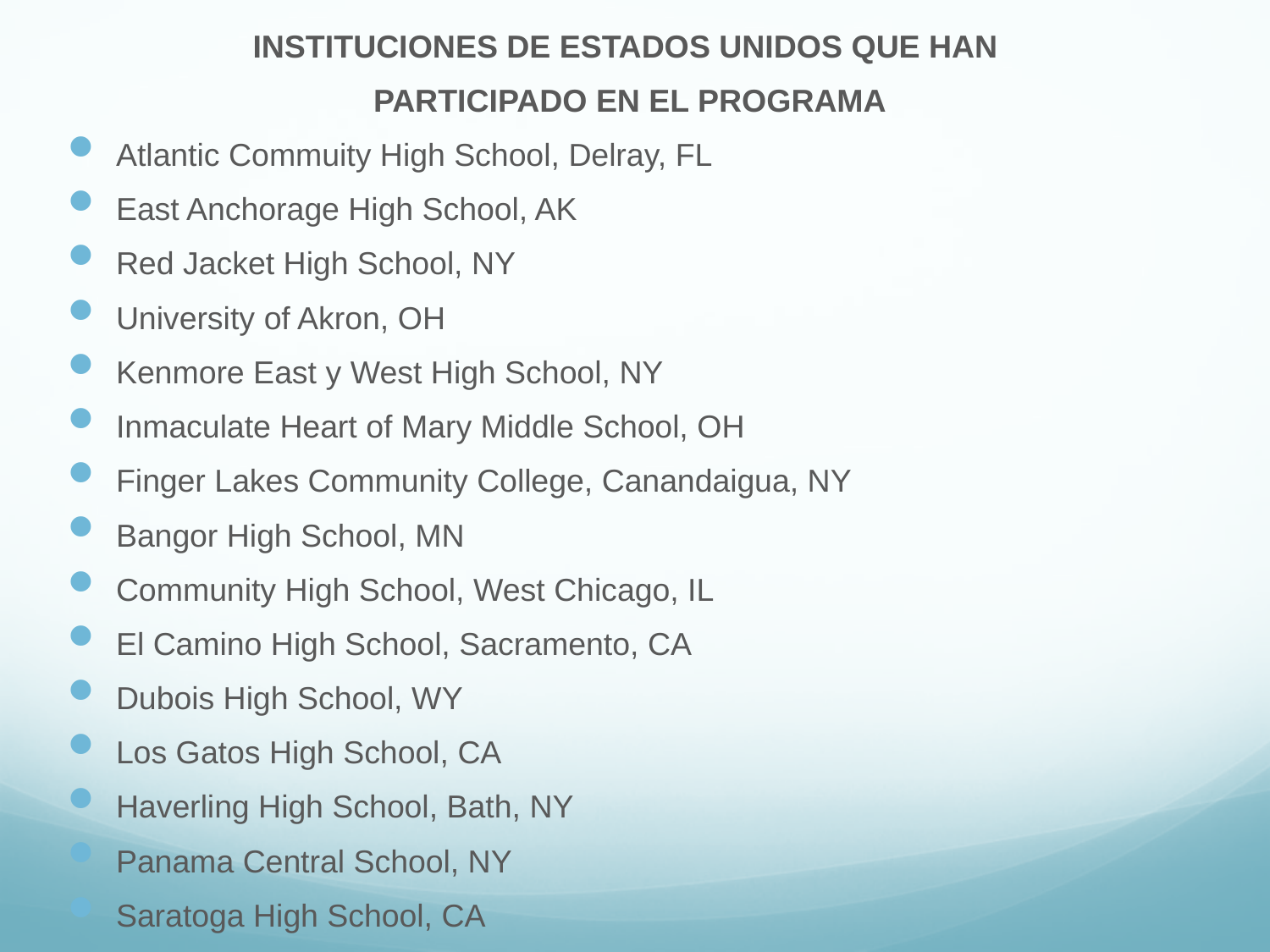

INSTITUCIONES DE ESTADOS UNIDOS QUE HAN
PARTICIPADO EN EL PROGRAMA
Atlantic Commuity High School, Delray, FL
East Anchorage High School, AK
Red Jacket High School, NY
University of Akron, OH
Kenmore East y West High School, NY
Inmaculate Heart of Mary Middle School, OH
Finger Lakes Community College, Canandaigua, NY
Bangor High School, MN
Community High School, West Chicago, IL
El Camino High School, Sacramento, CA
Dubois High School, WY
Los Gatos High School, CA
Haverling High School, Bath, NY
Panama Central School, NY
Saratoga High School, CA